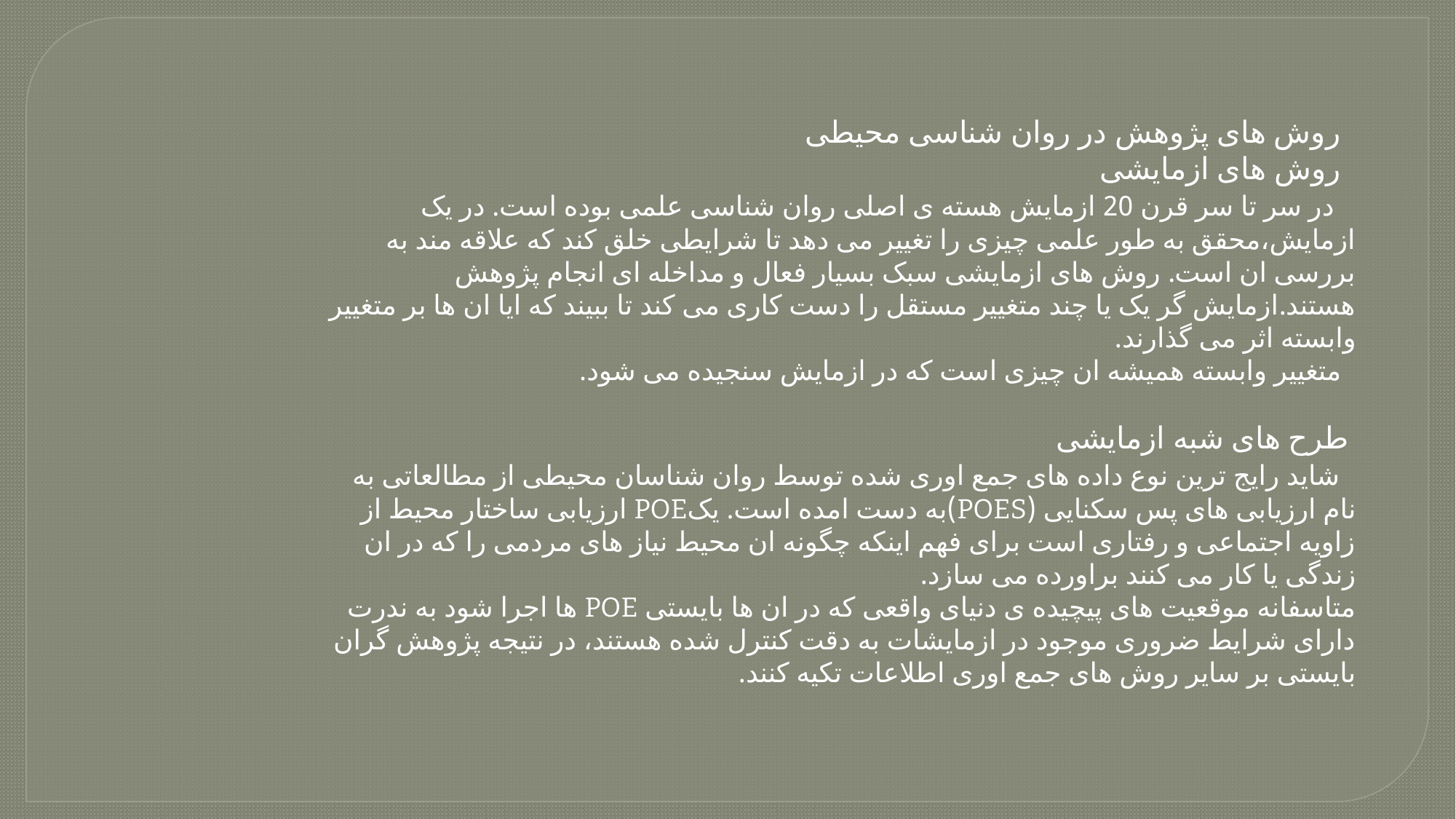

روش های پژوهش در روان شناسی محیطی
  روش های ازمایشی
   در سر تا سر قرن 20 ازمایش هسته ی اصلی روان شناسی علمی بوده است. در یک ازمایش،محقق به طور علمی چیزی را تغییر می دهد تا شرایطی خلق کند که علاقه مند به بررسی ان است. روش های ازمایشی سبک بسیار فعال و مداخله ای انجام پژوهش هستند.ازمایش گر یک یا چند متغییر مستقل را دست کاری می کند تا ببیند که ایا ان ها بر متغییر وابسته اثر می گذارند.
  متغییر وابسته همیشه ان چیزی است که در ازمایش سنجیده می شود.
 طرح های شبه ازمایشی
  شاید رایج ترین نوع داده های جمع اوری شده توسط روان شناسان محیطی از مطالعاتی به نام ارزیابی های پس سکنایی (POES)به دست امده است. یکPOE ارزیابی ساختار محیط از زاویه اجتماعی و رفتاری است برای فهم اینکه چگونه ان محیط نیاز های مردمی را که در ان زندگی یا کار می کنند براورده می سازد.
متاسفانه موقعیت های پیچیده ی دنیای واقعی که در ان ها بایستی POE ها اجرا شود به ندرت دارای شرایط ضروری موجود در ازمایشات به دقت کنترل شده هستند، در نتیجه پژوهش گران بایستی بر سایر روش های جمع اوری اطلاعات تکیه کنند.